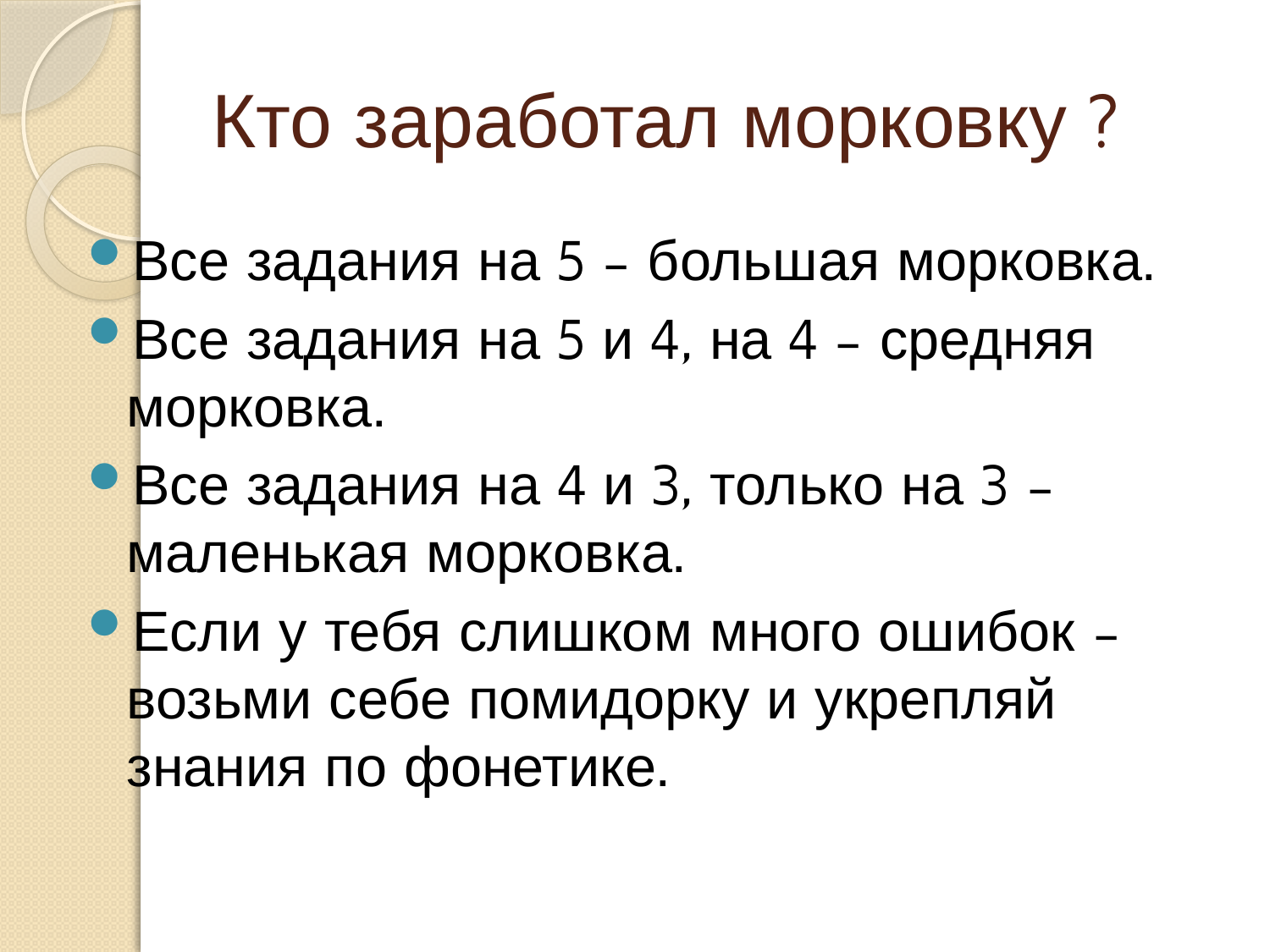

# Кто заработал морковку ?
Все задания на 5 – большая морковка.
Все задания на 5 и 4, на 4 – средняя морковка.
Все задания на 4 и 3, только на 3 – маленькая морковка.
Если у тебя слишком много ошибок – возьми себе помидорку и укрепляй знания по фонетике.